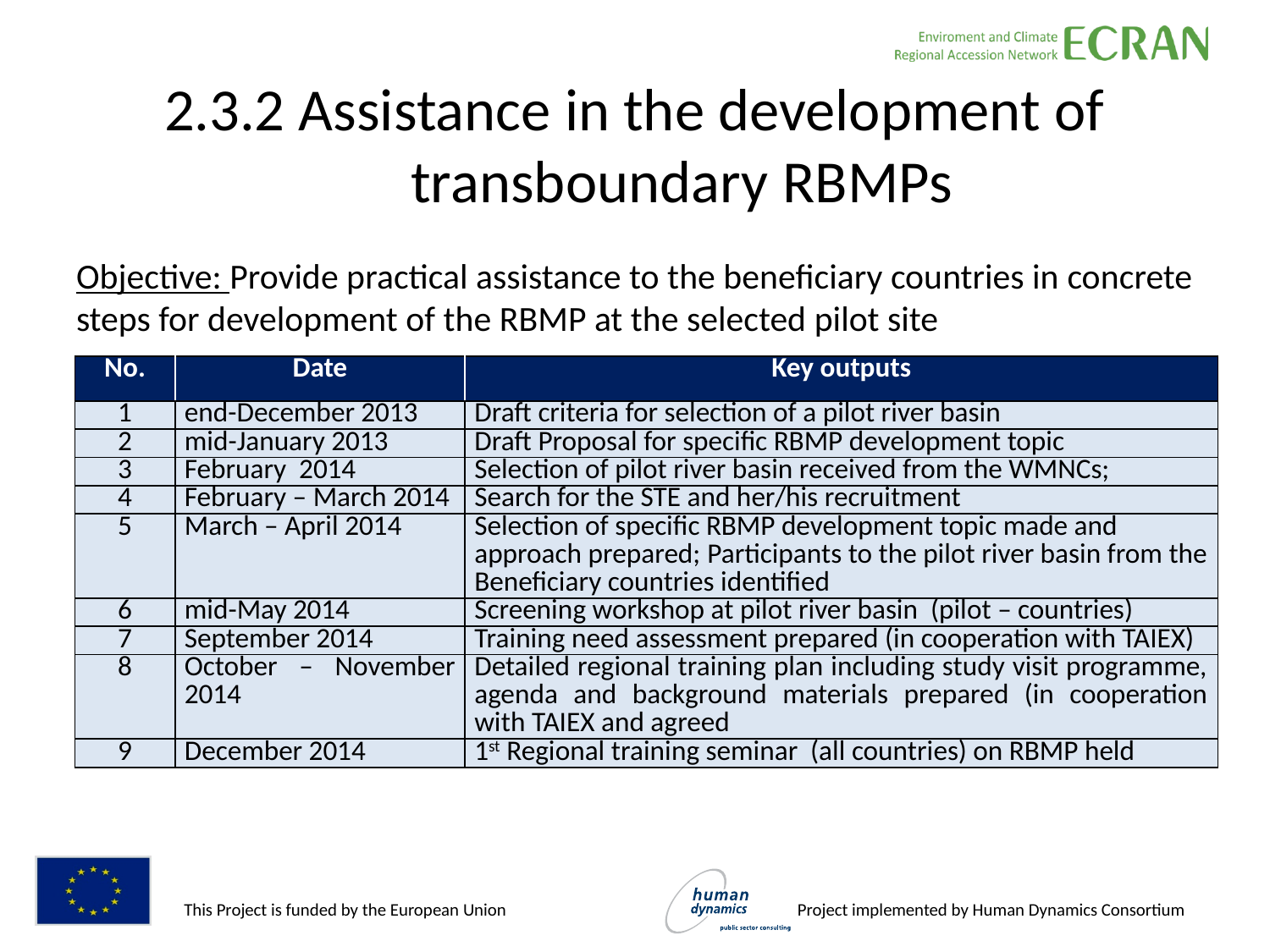

# 2.3.2 Assistance in the development of transboundary RBMPs
Objective: Provide practical assistance to the beneficiary countries in concrete steps for development of the RBMP at the selected pilot site

| No. | Date | Key outputs |
| --- | --- | --- |
| 1 | end-December 2013 | Draft criteria for selection of a pilot river basin |
| 2 | mid-January 2013 | Draft Proposal for specific RBMP development topic |
| 3 | February 2014 | Selection of pilot river basin received from the WMNCs; |
| 4 | February – March 2014 | Search for the STE and her/his recruitment |
| 5 | March – April 2014 | Selection of specific RBMP development topic made and approach prepared; Participants to the pilot river basin from the Beneficiary countries identified |
| 6 | mid-May 2014 | Screening workshop at pilot river basin (pilot – countries) |
| 7 | September 2014 | Training need assessment prepared (in cooperation with TAIEX) |
| 8 | October – November 2014 | Detailed regional training plan including study visit programme, agenda and background materials prepared (in cooperation with TAIEX and agreed |
| 9 | December 2014 | 1st Regional training seminar (all countries) on RBMP held |